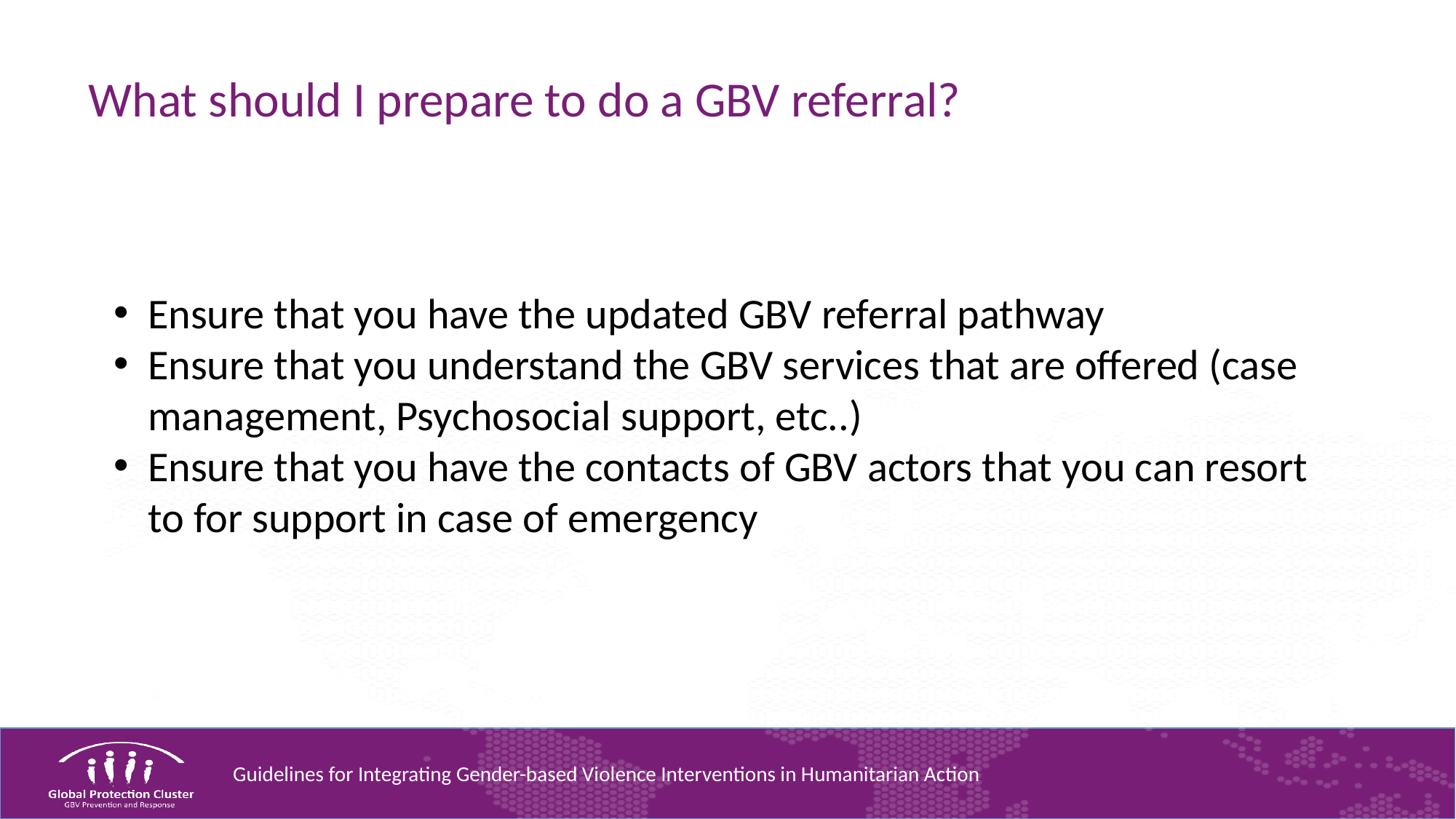

# What should I prepare to do a GBV referral?
Ensure that you have the updated GBV referral pathway
Ensure that you understand the GBV services that are offered (case  management, Psychosocial support, etc..)
Ensure that you have the contacts of GBV actors that you can resort to for support in case of emergency